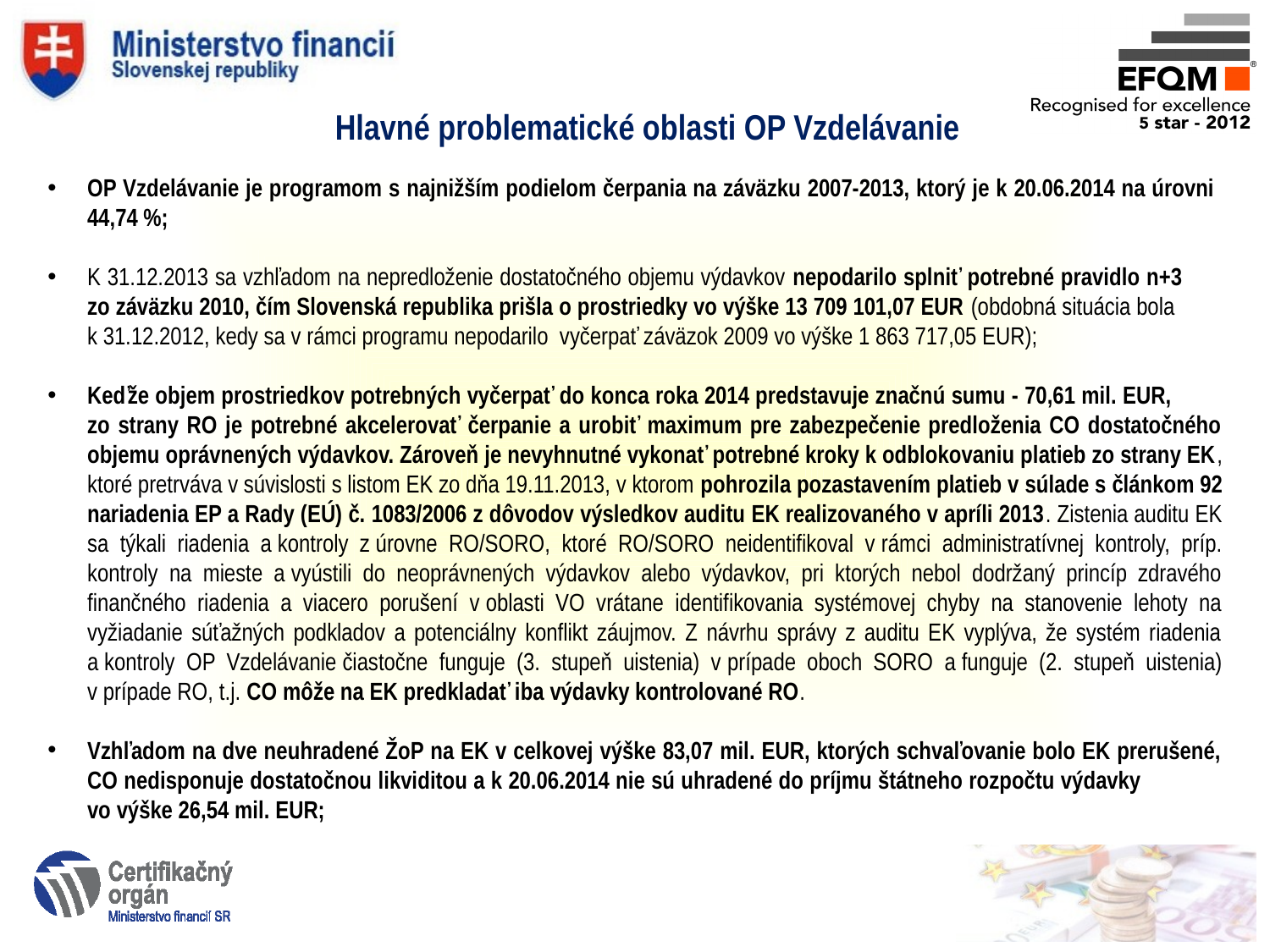

Hlavné problematické oblasti OP Vzdelávanie
OP Vzdelávanie je programom s najnižším podielom čerpania na záväzku 2007-2013, ktorý je k 20.06.2014 na úrovni  44,74 %;

K 31.12.2013 sa vzhľadom na nepredloženie dostatočného objemu výdavkov nepodarilo splniť potrebné pravidlo n+3       zo záväzku 2010, čím Slovenská republika prišla o prostriedky vo výške 13 709 101,07 EUR (obdobná situácia bola         k 31.12.2012, kedy sa v rámci programu nepodarilo  vyčerpať záväzok 2009 vo výške 1 863 717,05 EUR);

Keďže objem prostriedkov potrebných vyčerpať do konca roka 2014 predstavuje značnú sumu - 70,61 mil. EUR,         zo strany RO je potrebné akcelerovať čerpanie a urobiť maximum pre zabezpečenie predloženia CO dostatočného objemu oprávnených výdavkov. Zároveň je nevyhnutné vykonať potrebné kroky k odblokovaniu platieb zo strany EK, ktoré pretrváva v súvislosti s listom EK zo dňa 19.11.2013, v ktorom pohrozila pozastavením platieb v súlade s článkom 92 nariadenia EP a Rady (EÚ) č. 1083/2006 z dôvodov výsledkov auditu EK realizovaného v apríli 2013. Zistenia auditu EK sa týkali riadenia a kontroly z úrovne RO/SORO, ktoré RO/SORO neidentifikoval v rámci administratívnej kontroly, príp. kontroly na mieste a vyústili do neoprávnených výdavkov alebo výdavkov, pri ktorých nebol dodržaný princíp zdravého finančného riadenia a viacero porušení v oblasti VO vrátane identifikovania systémovej chyby na stanovenie lehoty na vyžiadanie súťažných podkladov a potenciálny konflikt záujmov. Z návrhu správy z auditu EK vyplýva, že systém riadenia a kontroly OP Vzdelávanie čiastočne funguje (3. stupeň uistenia) v prípade oboch SORO a funguje (2. stupeň uistenia) v prípade RO, t.j. CO môže na EK predkladať iba výdavky kontrolované RO.

Vzhľadom na dve neuhradené ŽoP na EK v celkovej výške 83,07 mil. EUR, ktorých schvaľovanie bolo EK prerušené, CO nedisponuje dostatočnou likviditou a k 20.06.2014 nie sú uhradené do príjmu štátneho rozpočtu výdavky              vo výške 26,54 mil. EUR;